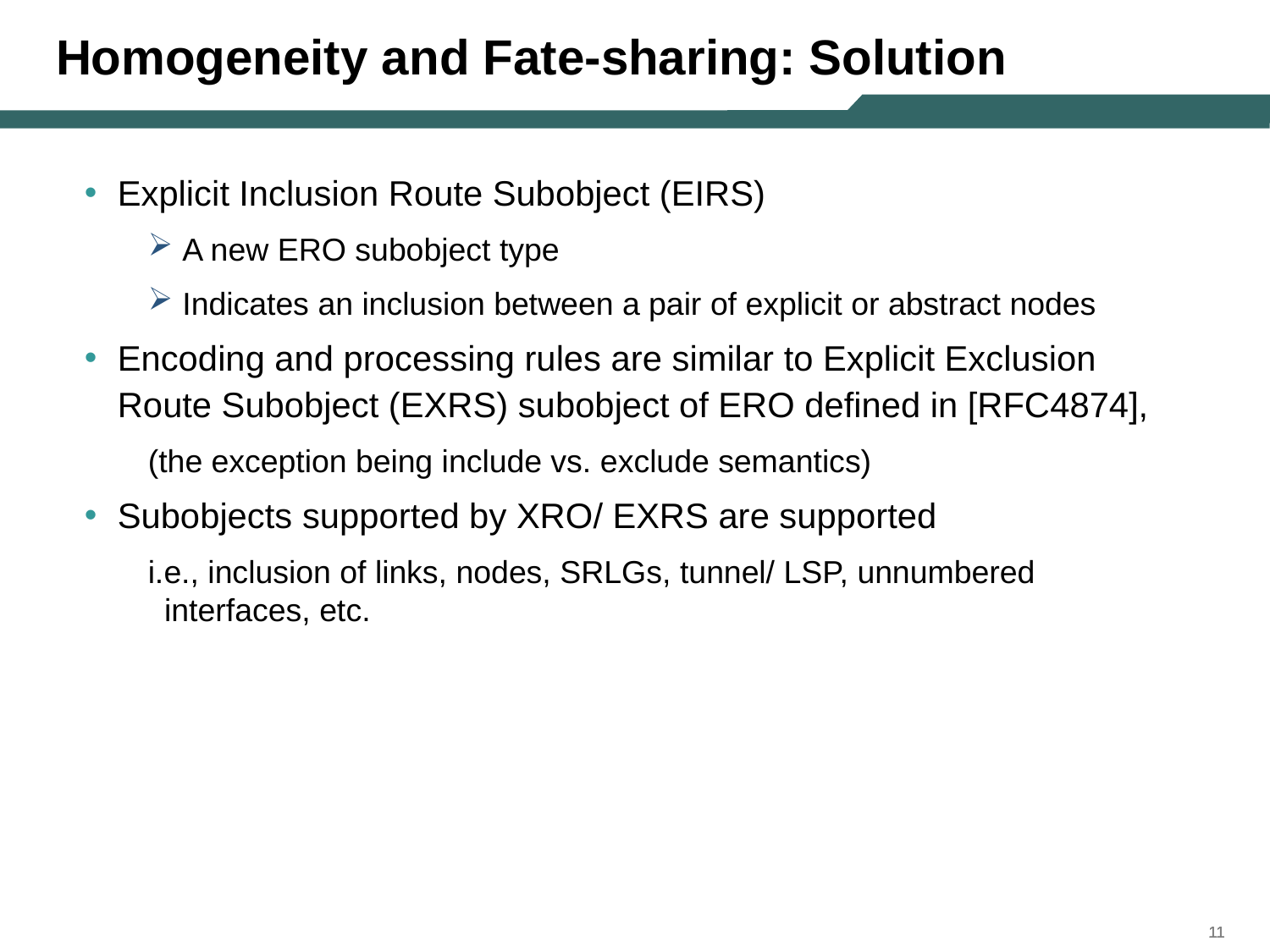

# Homogeneity and Fate-sharing: Solution
Explicit Inclusion Route Subobject (EIRS)
 A new ERO subobject type
 Indicates an inclusion between a pair of explicit or abstract nodes
Encoding and processing rules are similar to Explicit Exclusion Route Subobject (EXRS) subobject of ERO defined in [RFC4874],
(the exception being include vs. exclude semantics)
Subobjects supported by XRO/ EXRS are supported
i.e., inclusion of links, nodes, SRLGs, tunnel/ LSP, unnumbered interfaces, etc.